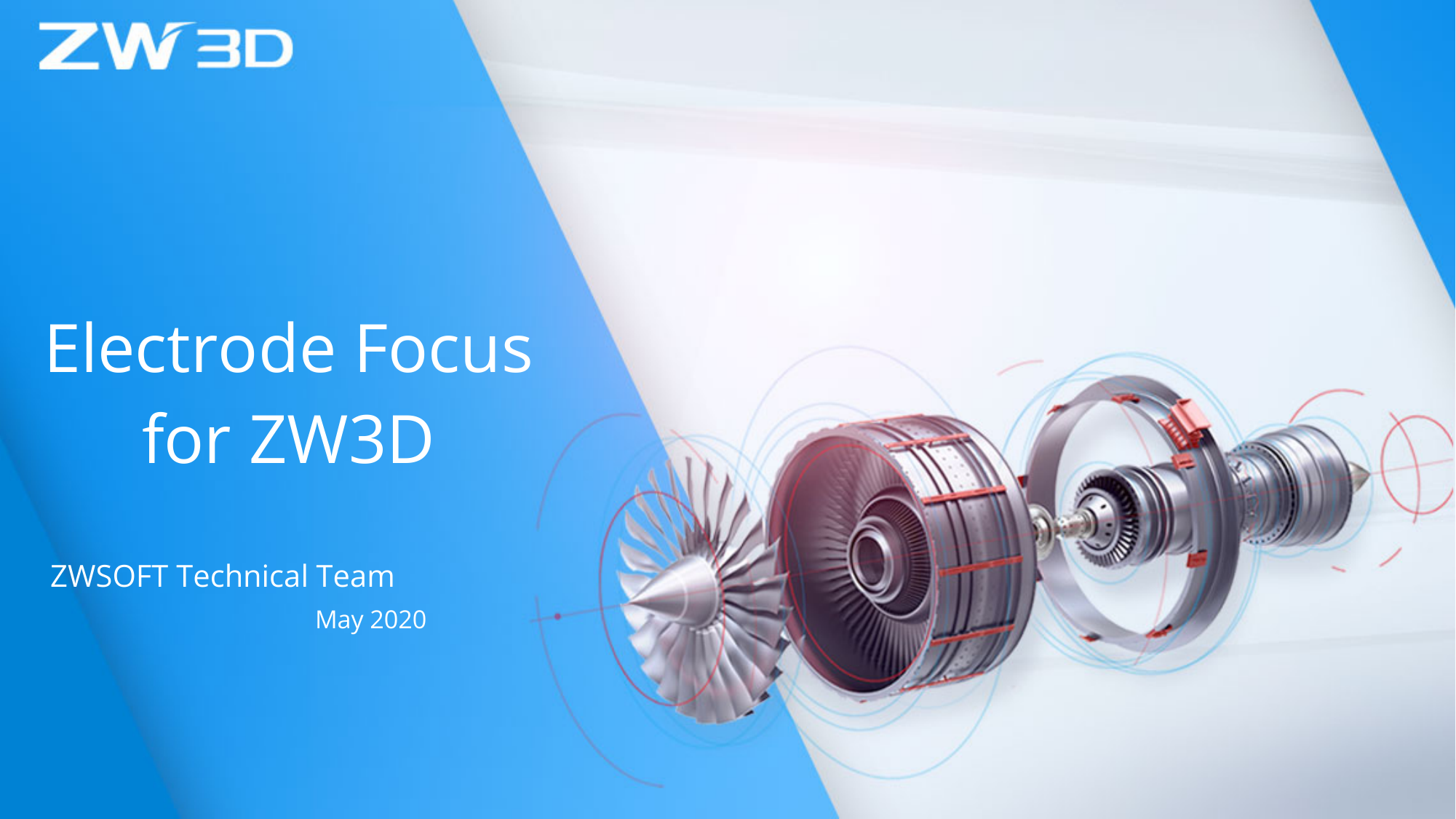

# Electrode Focus for ZW3D
ZWSOFT Technical Team
May 2020